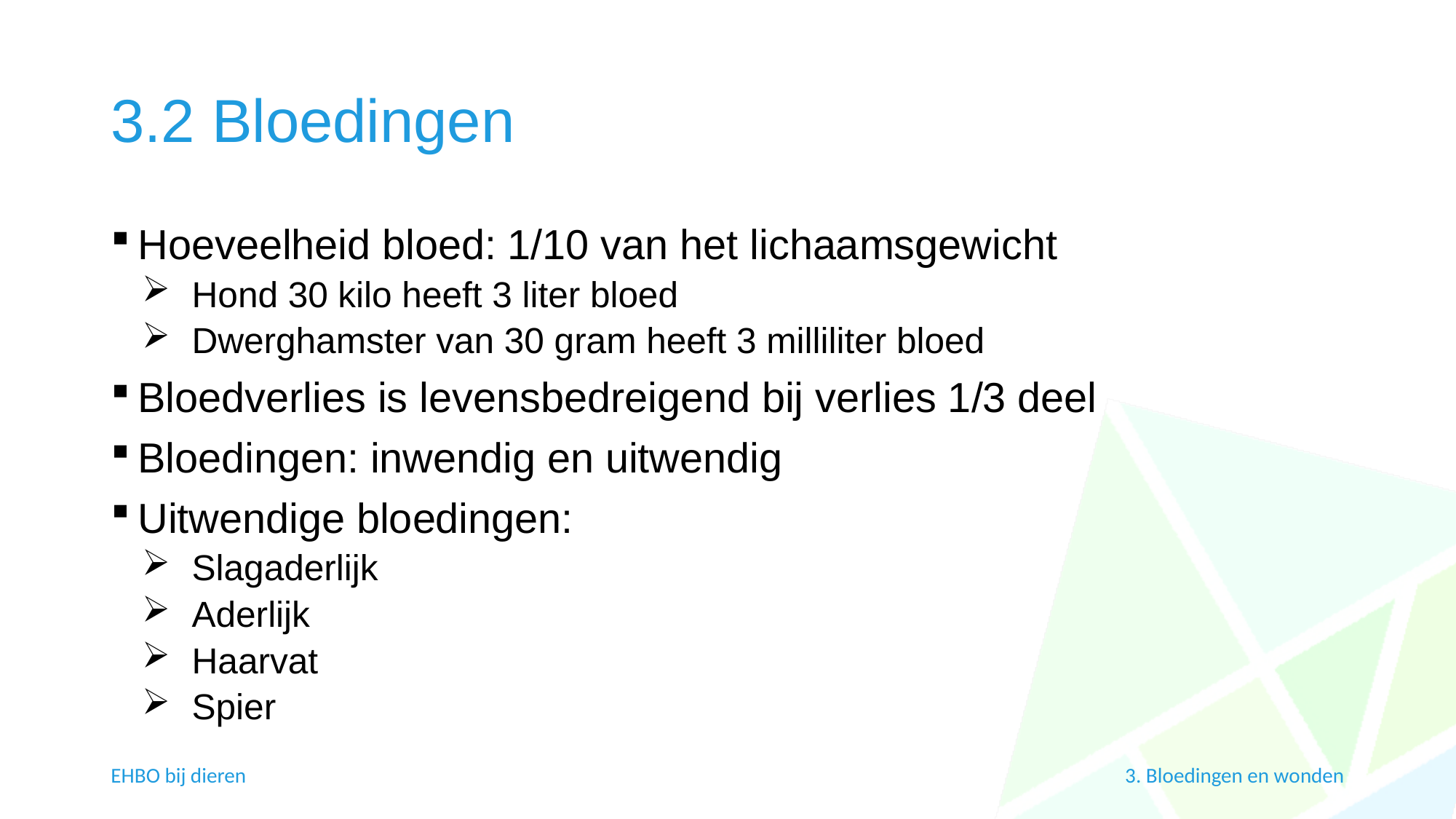

# 3.2 Bloedingen
Hoeveelheid bloed: 1/10 van het lichaamsgewicht
Hond 30 kilo heeft 3 liter bloed
Dwerghamster van 30 gram heeft 3 milliliter bloed
Bloedverlies is levensbedreigend bij verlies 1/3 deel
Bloedingen: inwendig en uitwendig
Uitwendige bloedingen:
Slagaderlijk
Aderlijk
Haarvat
Spier

EHBO bij dieren
3. Bloedingen en wonden